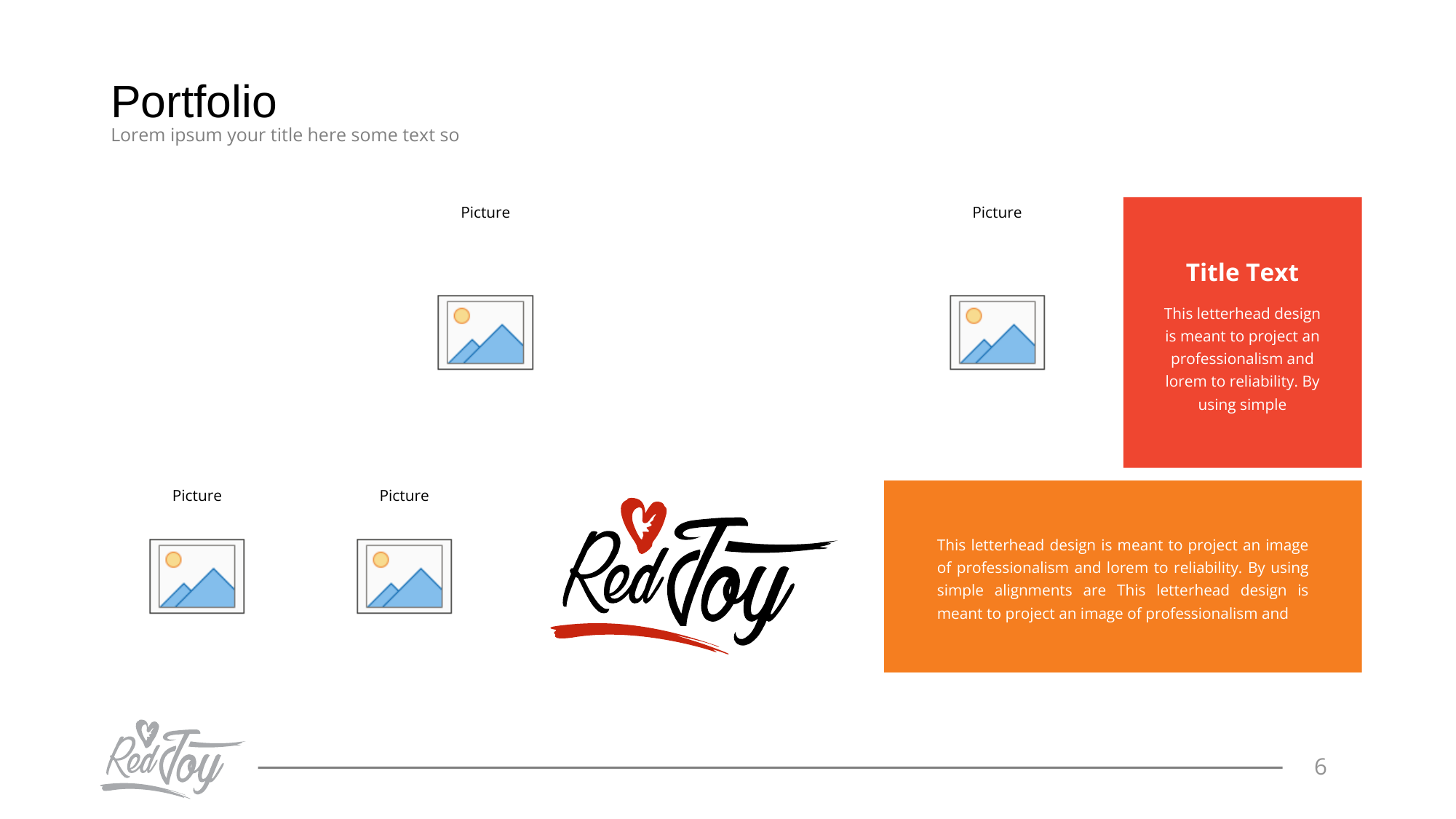

# Portfolio
Lorem ipsum your title here some text so

Title Text
This letterhead design is meant to project an professionalism and lorem to reliability. By using simple

This letterhead design is meant to project an image of professionalism and lorem to reliability. By using simple alignments are This letterhead design is meant to project an image of professionalism and
6